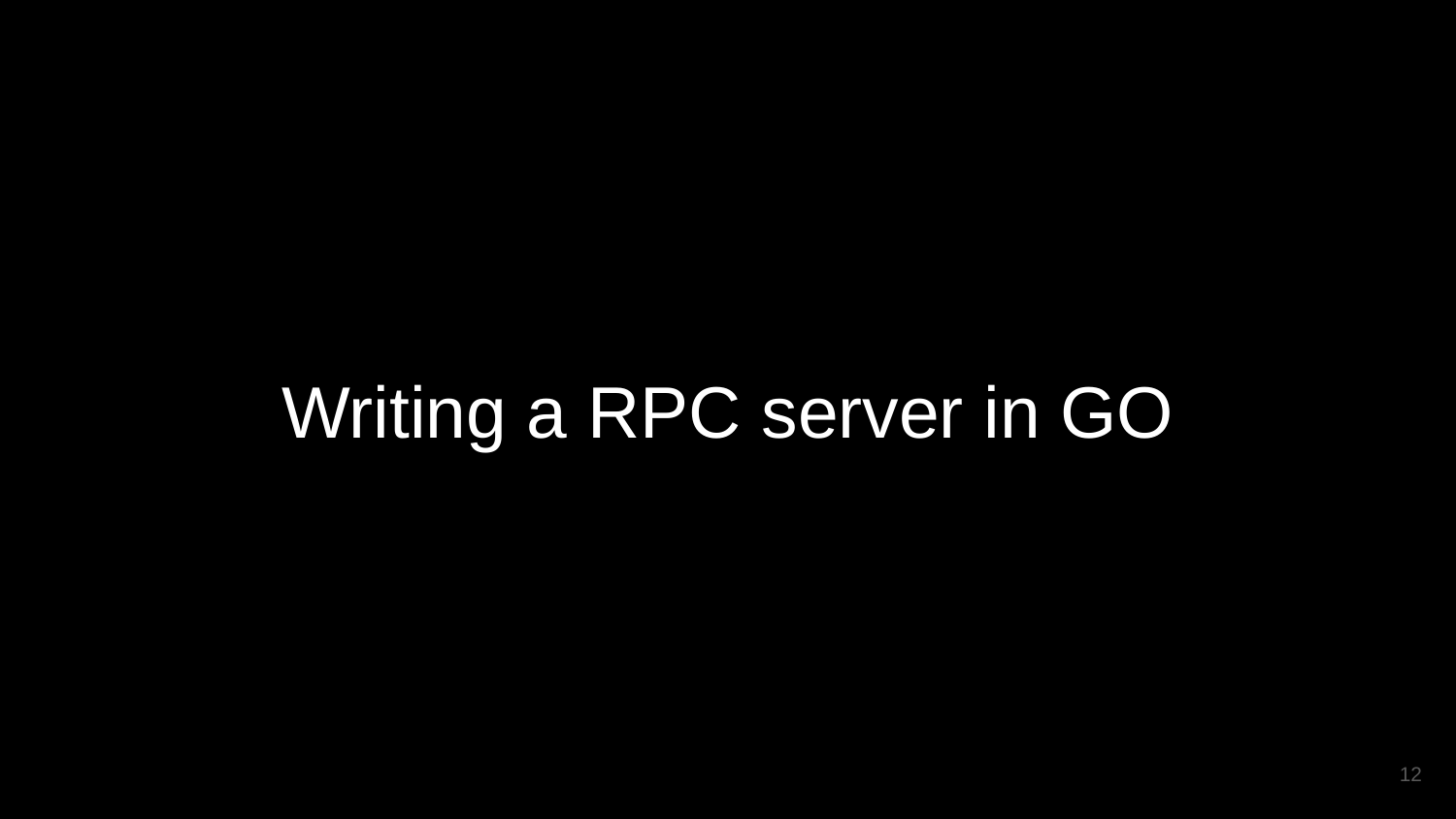

# Writing a RPC server in GO
12